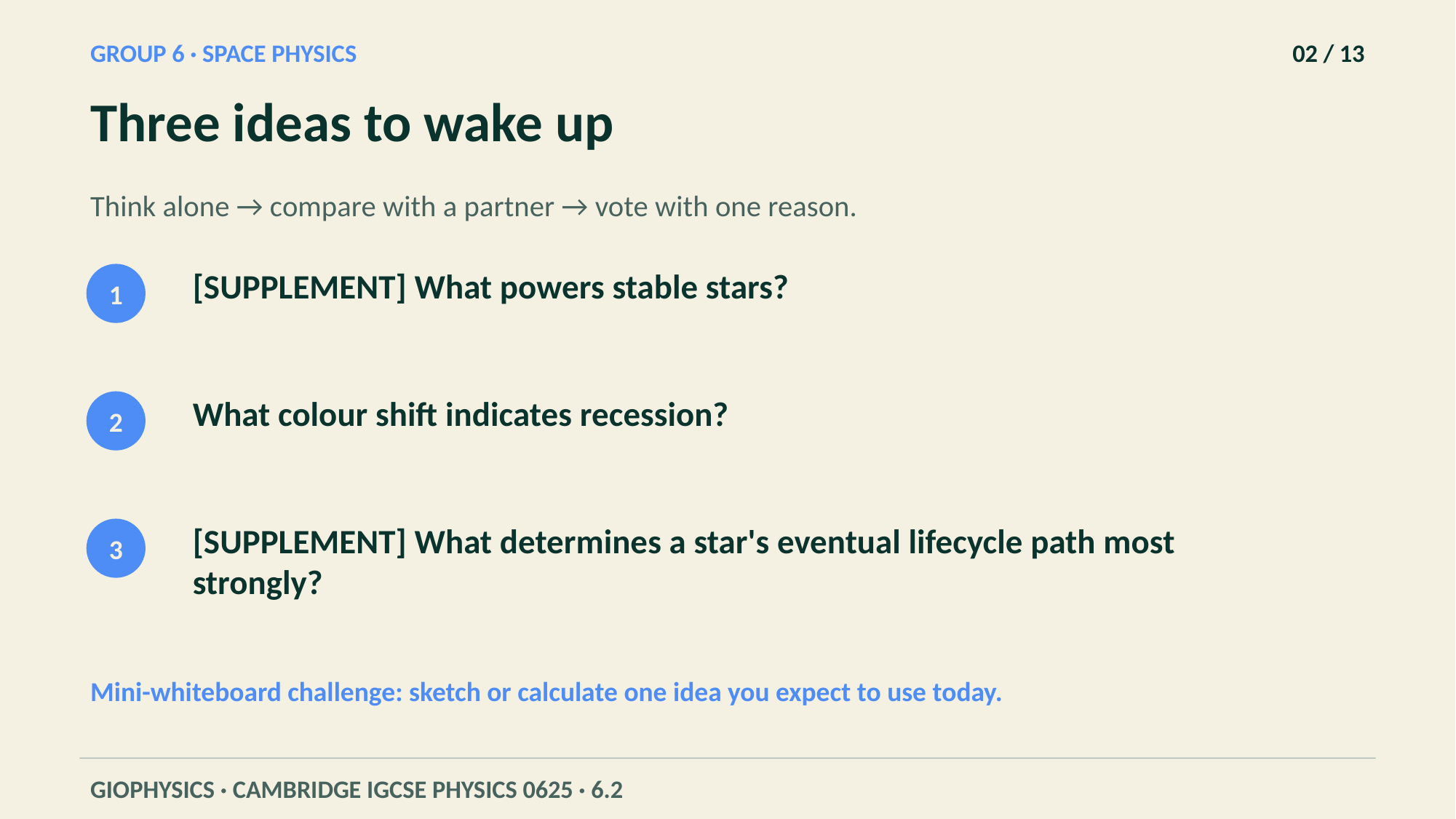

GROUP 6 · SPACE PHYSICS
02 / 13
Three ideas to wake up
Think alone → compare with a partner → vote with one reason.
[SUPPLEMENT] What powers stable stars?

1
What colour shift indicates recession?

2
[SUPPLEMENT] What determines a star's eventual lifecycle path most strongly?

3
Mini-whiteboard challenge: sketch or calculate one idea you expect to use today.

GIOPHYSICS · CAMBRIDGE IGCSE PHYSICS 0625 · 6.2